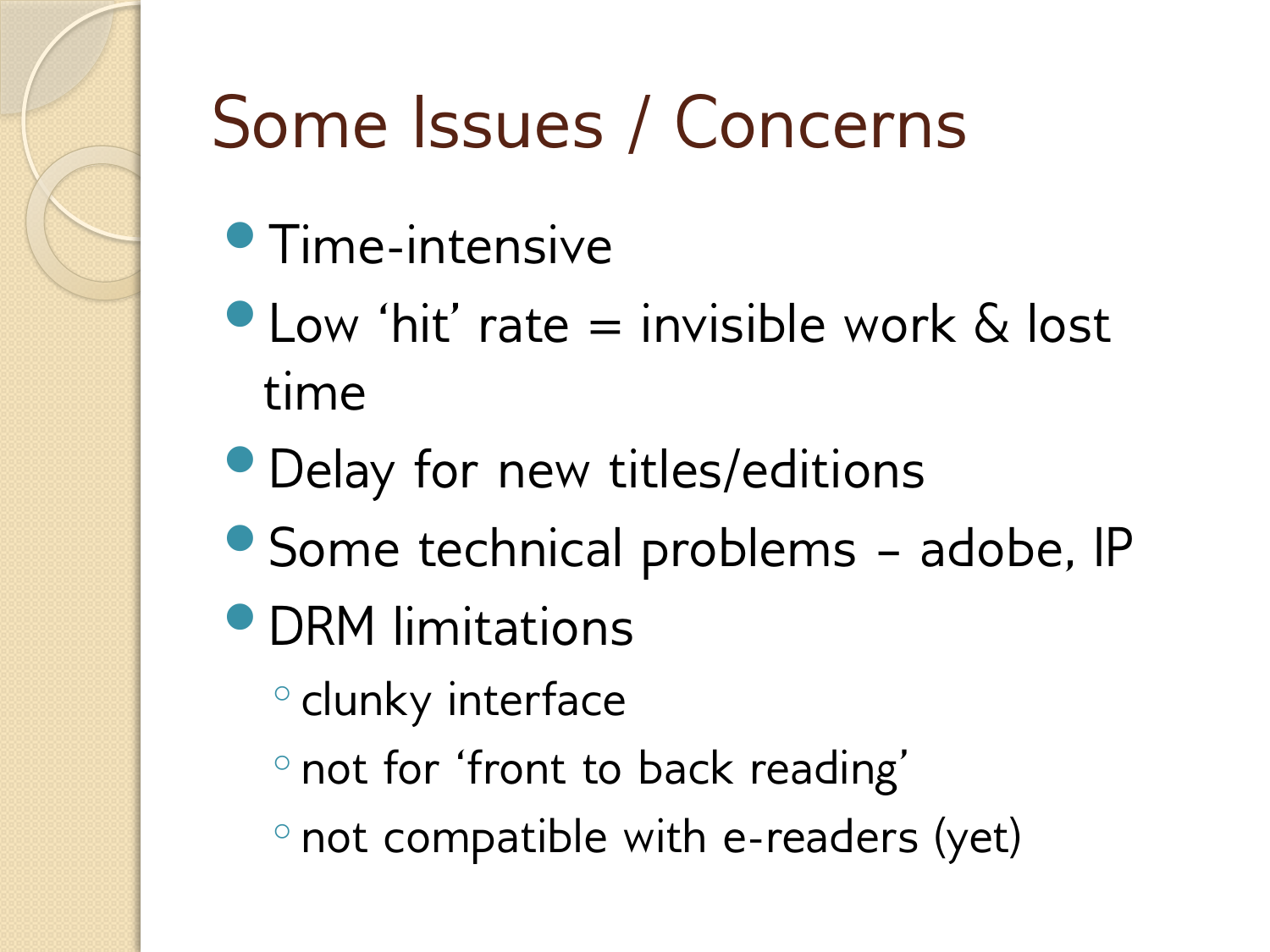

# Some Issues / Concerns
Time-intensive
Low ‘hit’ rate = invisible work & lost time
Delay for new titles/editions
Some technical problems – adobe, IP
DRM limitations
clunky interface
not for ‘front to back reading’
not compatible with e-readers (yet)